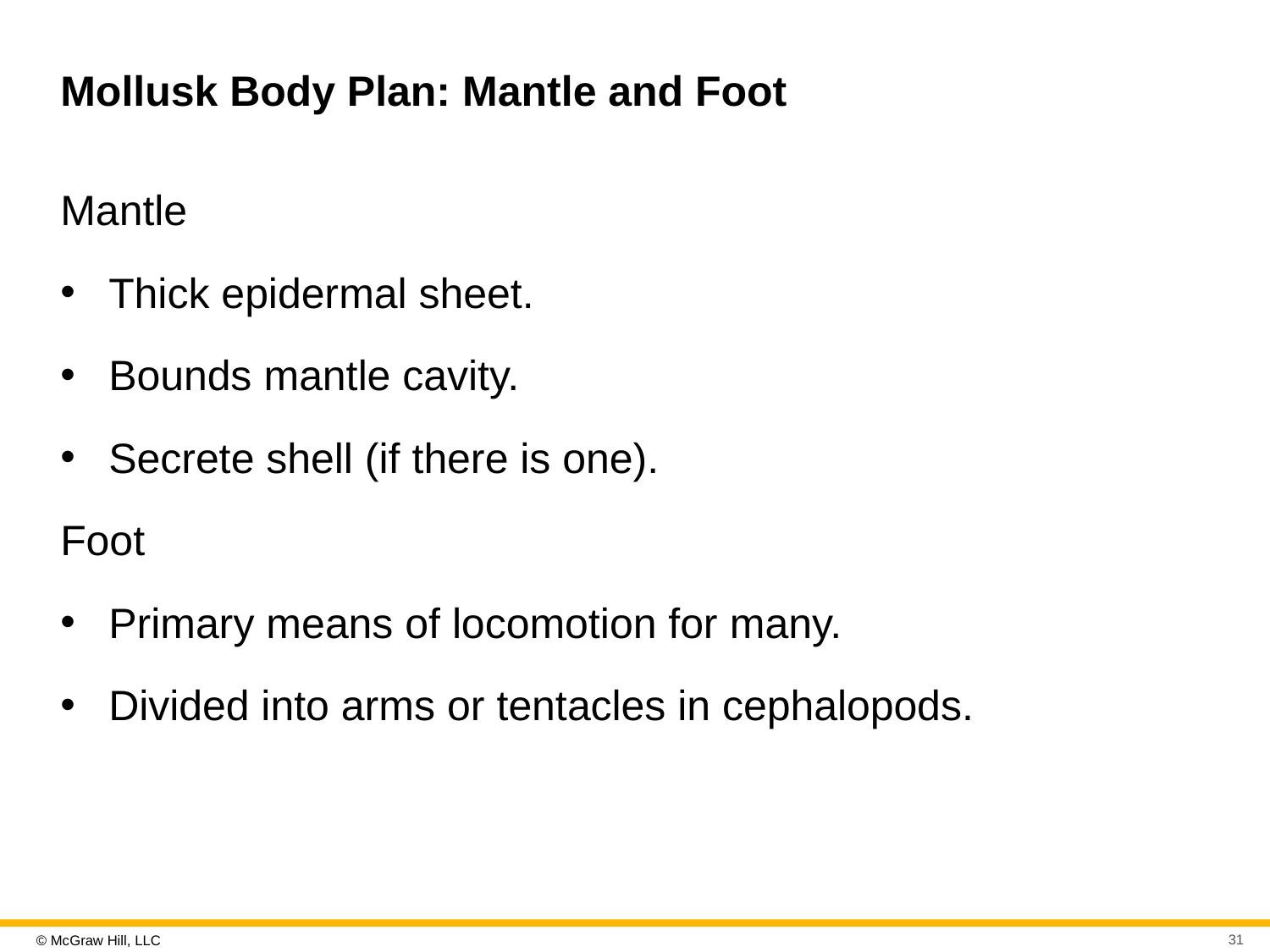

# Mollusk Body Plan: Mantle and Foot
Mantle
Thick epidermal sheet.
Bounds mantle cavity.
Secrete shell (if there is one).
Foot
Primary means of locomotion for many.
Divided into arms or tentacles in cephalopods.
31